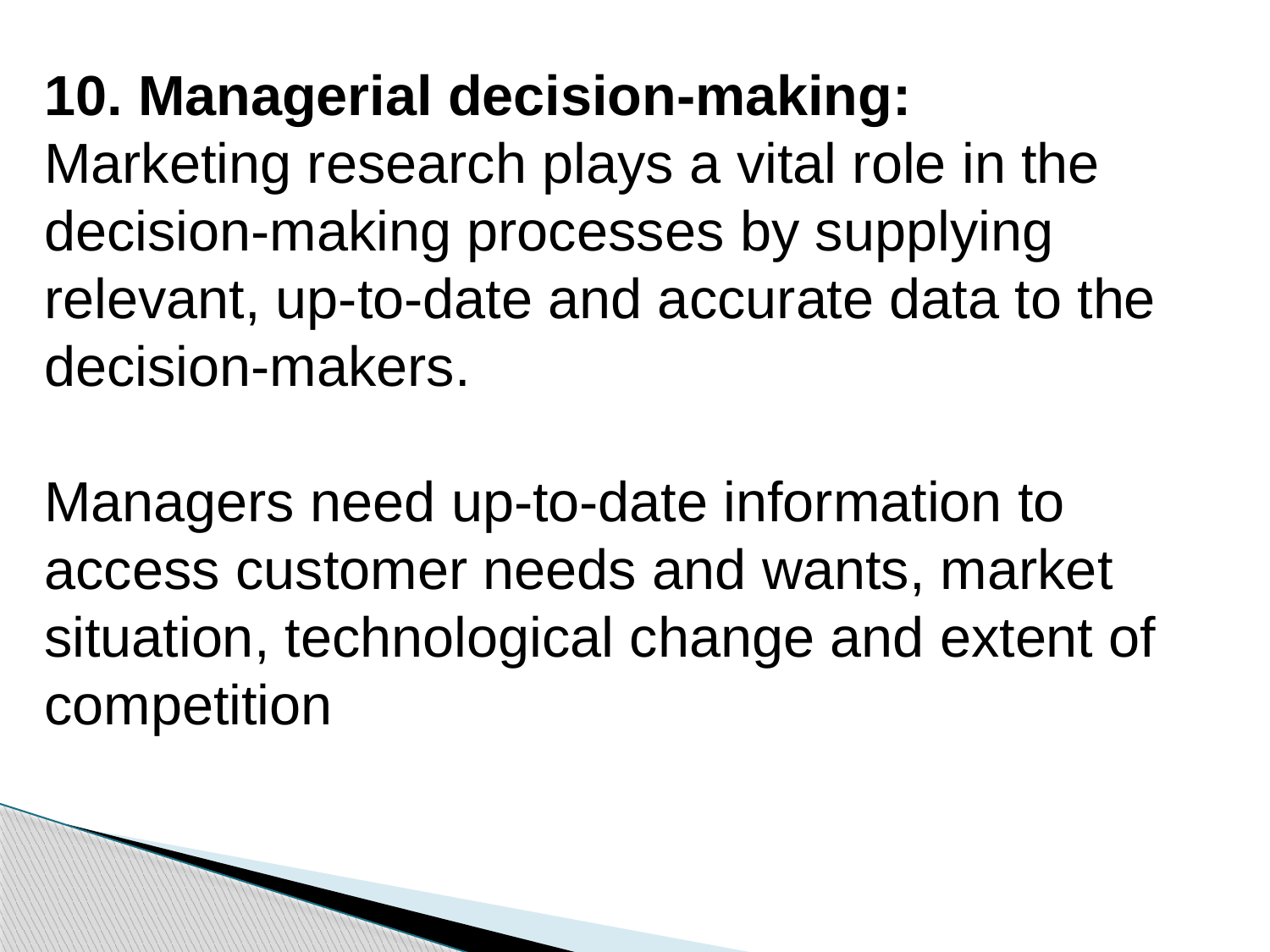

10. Managerial decision-making:
Marketing research plays a vital role in the decision-making processes by supplying relevant, up-to-date and accurate data to the decision-makers.

Managers need up-to-date information to access customer needs and wants, market situation, technological change and extent of competition